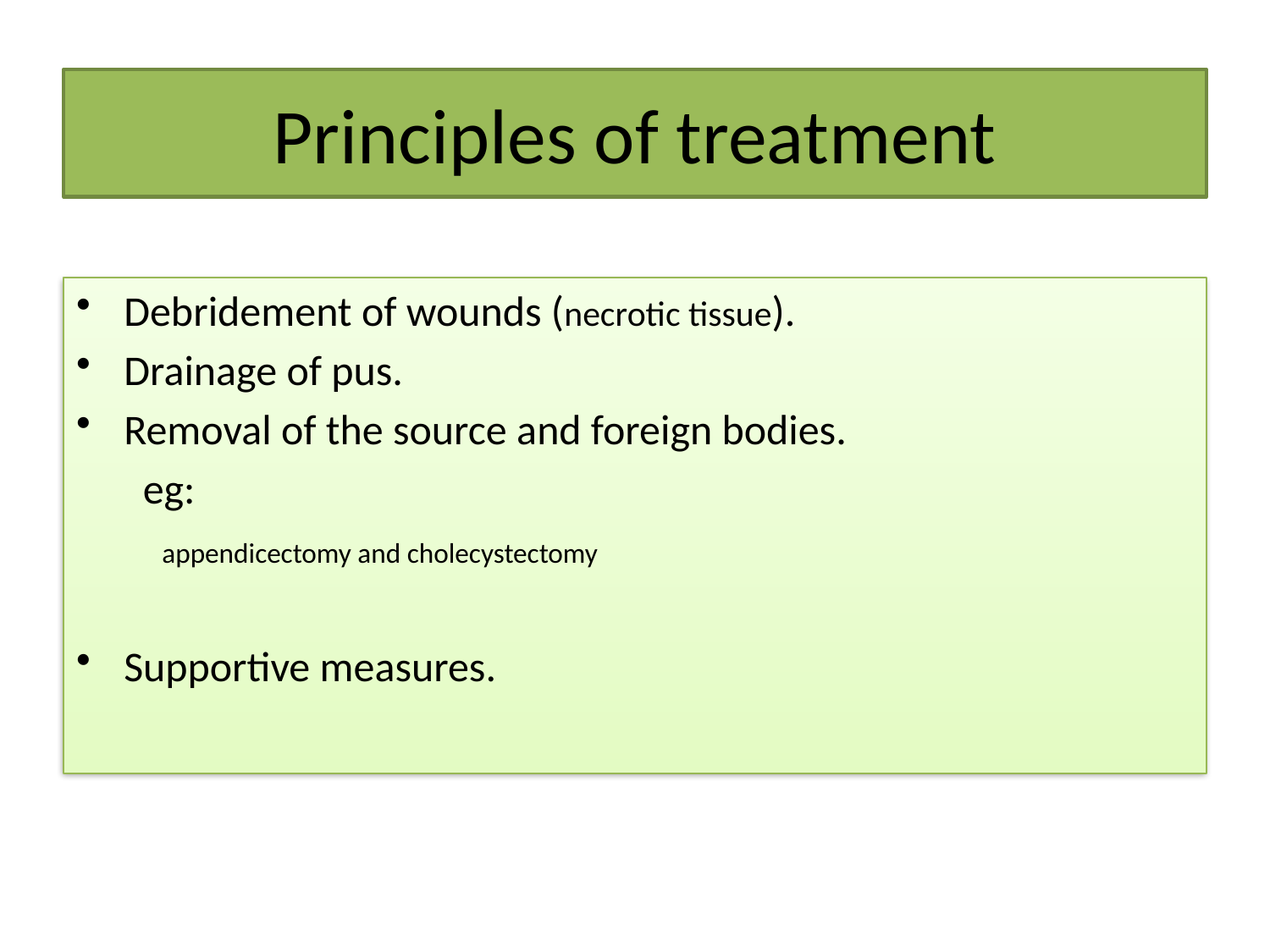

# Principles of treatment
Debridement of wounds (necrotic tissue).
Drainage of pus.
Removal of the source and foreign bodies.
       eg:
         appendicectomy and cholecystectomy

Supportive measures.